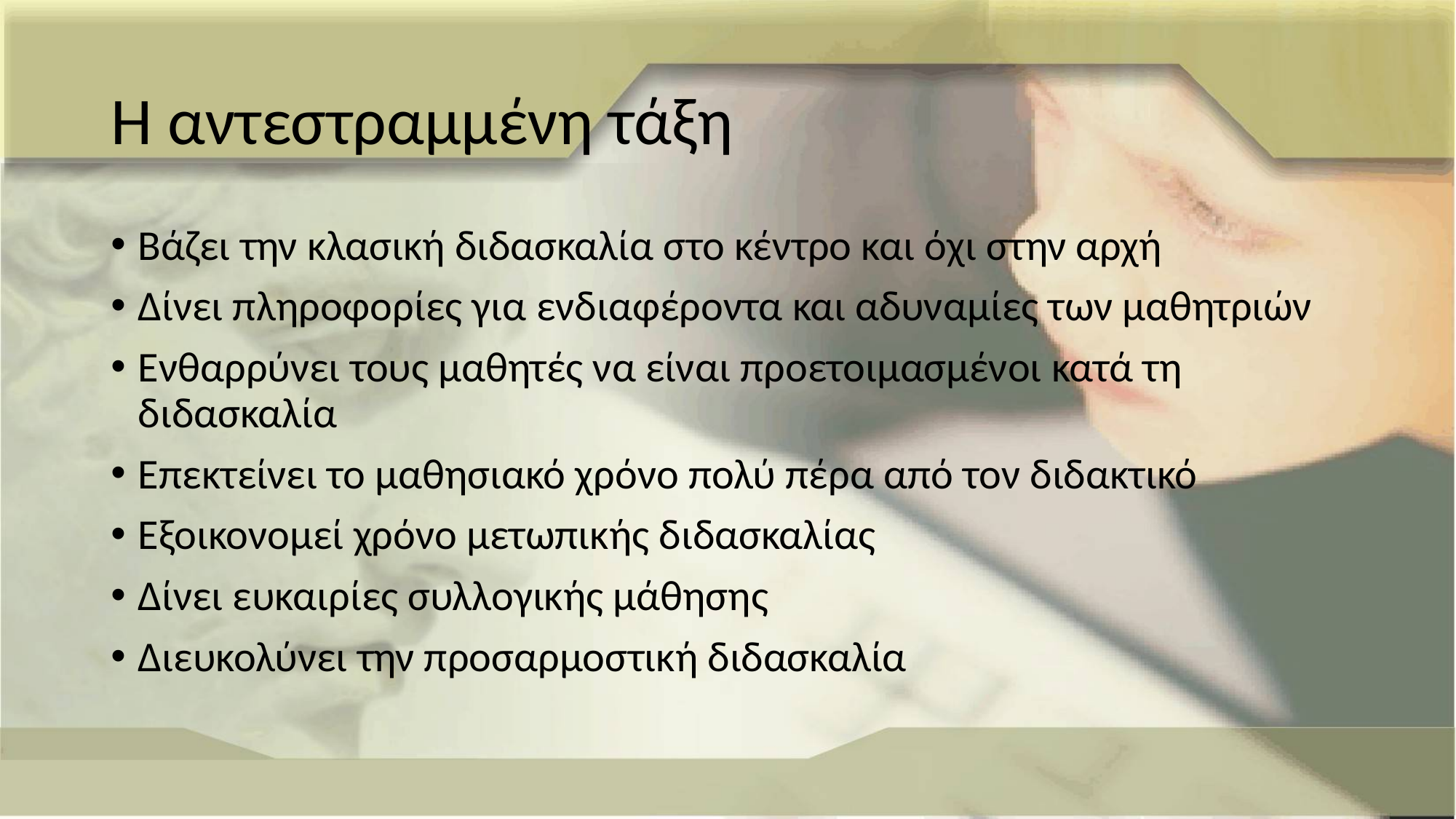

# Η αντεστραμμένη τάξη
Βάζει την κλασική διδασκαλία στο κέντρο και όχι στην αρχή
Δίνει πληροφορίες για ενδιαφέροντα και αδυναμίες των μαθητριών
Ενθαρρύνει τους μαθητές να είναι προετοιμασμένοι κατά τη διδασκαλία
Επεκτείνει το μαθησιακό χρόνο πολύ πέρα από τον διδακτικό
Εξοικονομεί χρόνο μετωπικής διδασκαλίας
Δίνει ευκαιρίες συλλογικής μάθησης
Διευκολύνει την προσαρμοστική διδασκαλία